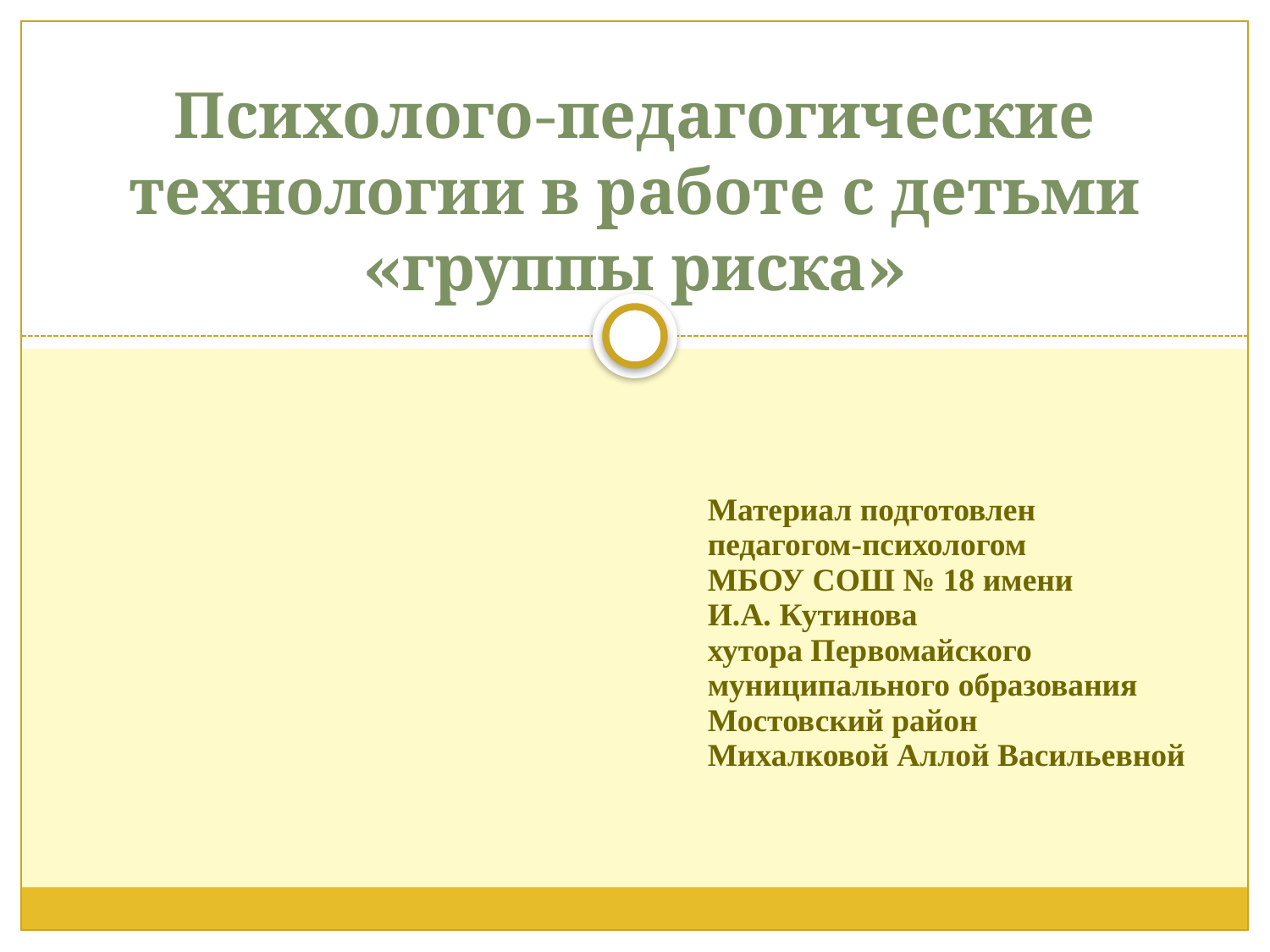

# Психолого-педагогические технологии в работе с детьми «группы риска»
| Материал подготовлен педагогом-психологом МБОУ СОШ № 18 имени И.А. Кутинова хутора Первомайского муниципального образования Мостовский район Михалковой Аллой Васильевной |
| --- |